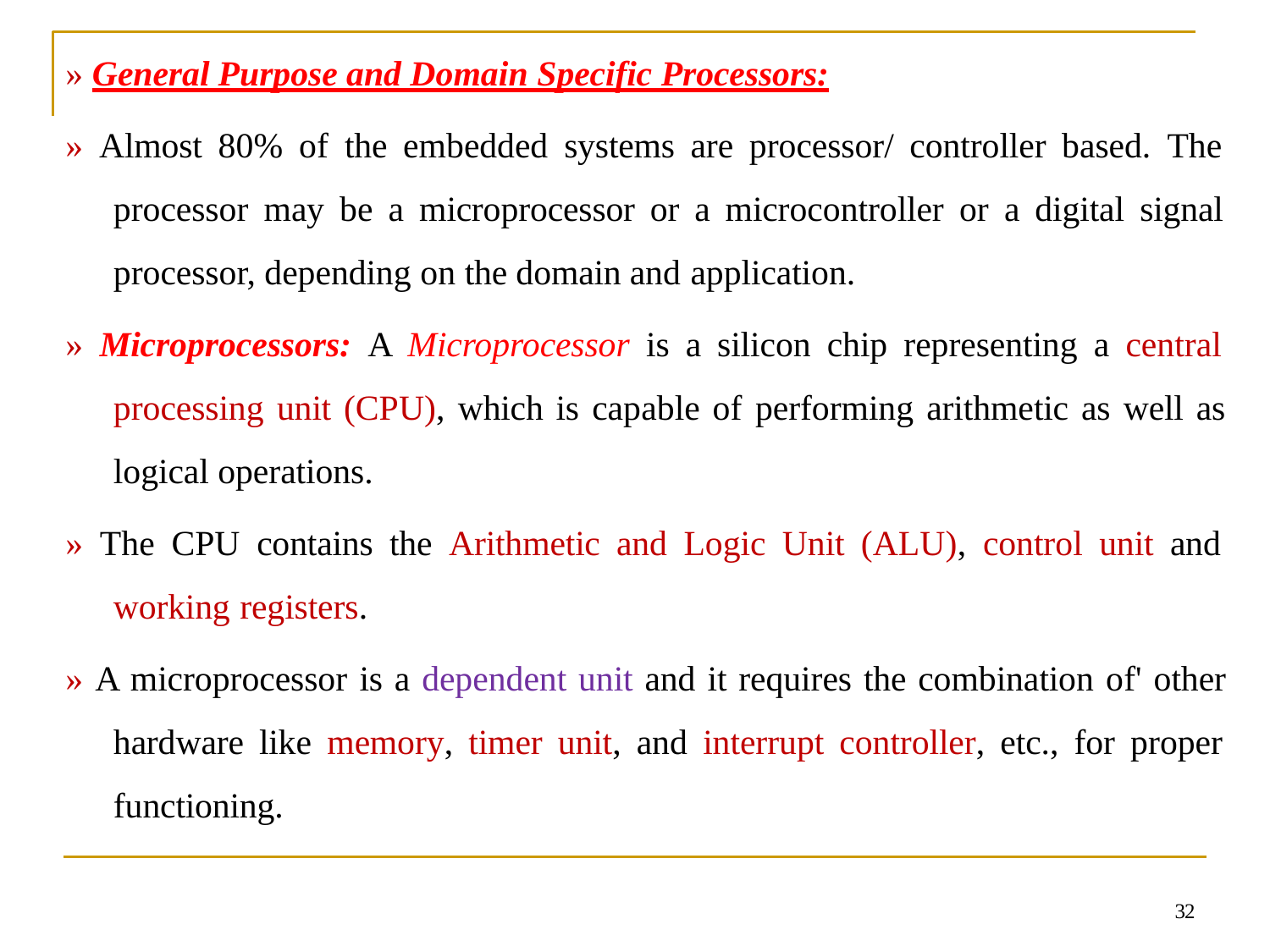

» General Purpose and Domain Specific Processors:
» Almost 80% of the embedded systems are processor/ controller based. The  processor may be a microprocessor or a microcontroller or a digital signal  processor, depending on the domain and application.
» Microprocessors: A Microprocessor is a silicon chip representing a central  processing unit (CPU), which is capable of performing arithmetic as well as  logical operations.
» The CPU contains the Arithmetic and Logic Unit (ALU), control unit and  working registers.
» A microprocessor is a dependent unit and it requires the combination of' other  hardware like memory, timer unit, and interrupt controller, etc., for proper  functioning.
32